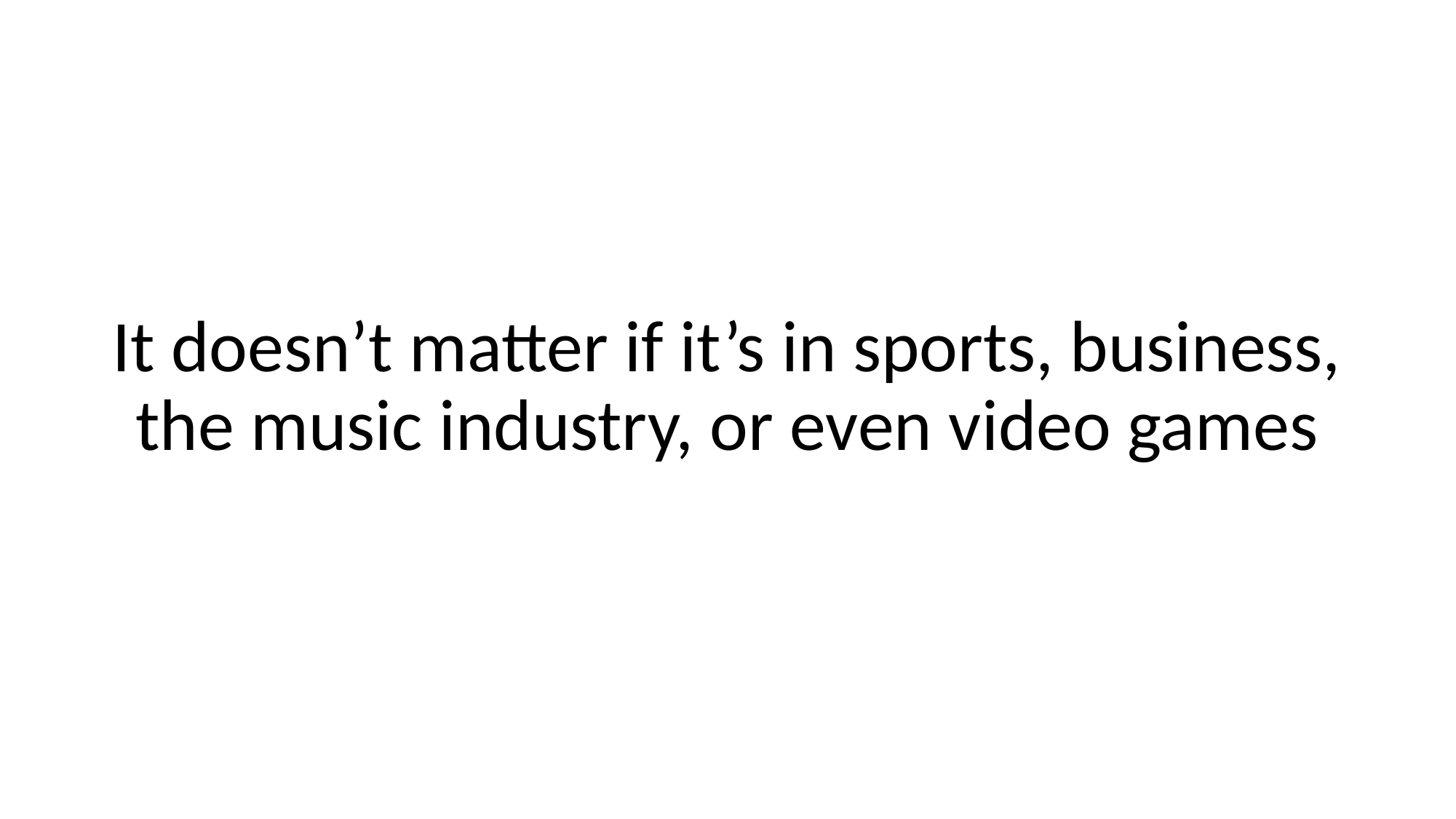

It doesn’t matter if it’s in sports, business, the music industry, or even video games